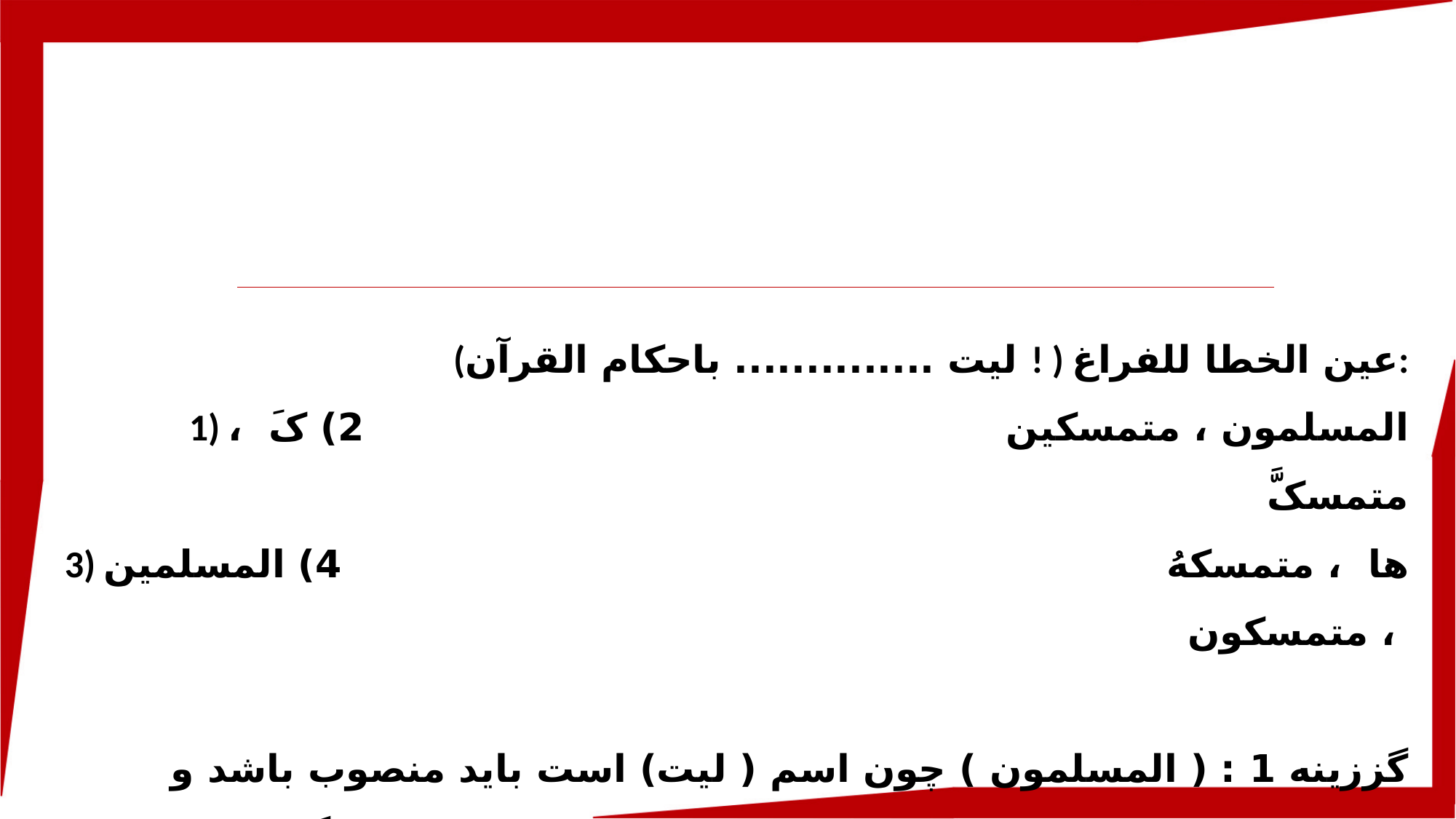

(لیت .............. باحکام القرآن ! ) عین الخطا للفراغ:
1) المسلمون ، متمسکین                                                 2) کَ  ، متمسکَّ
3) ها  ، متمسکهُ                                                               4) المسلمین  ، متمسکون

گززینه 1 : ( المسلمون ) چون اسم ( لیت) است باید منصوب باشد و ( متمسکین ) چون خبر است باید مرفوع باشد . اما در بقیه گزینه ها اسم و خبر با اعراب درستی آمده اند